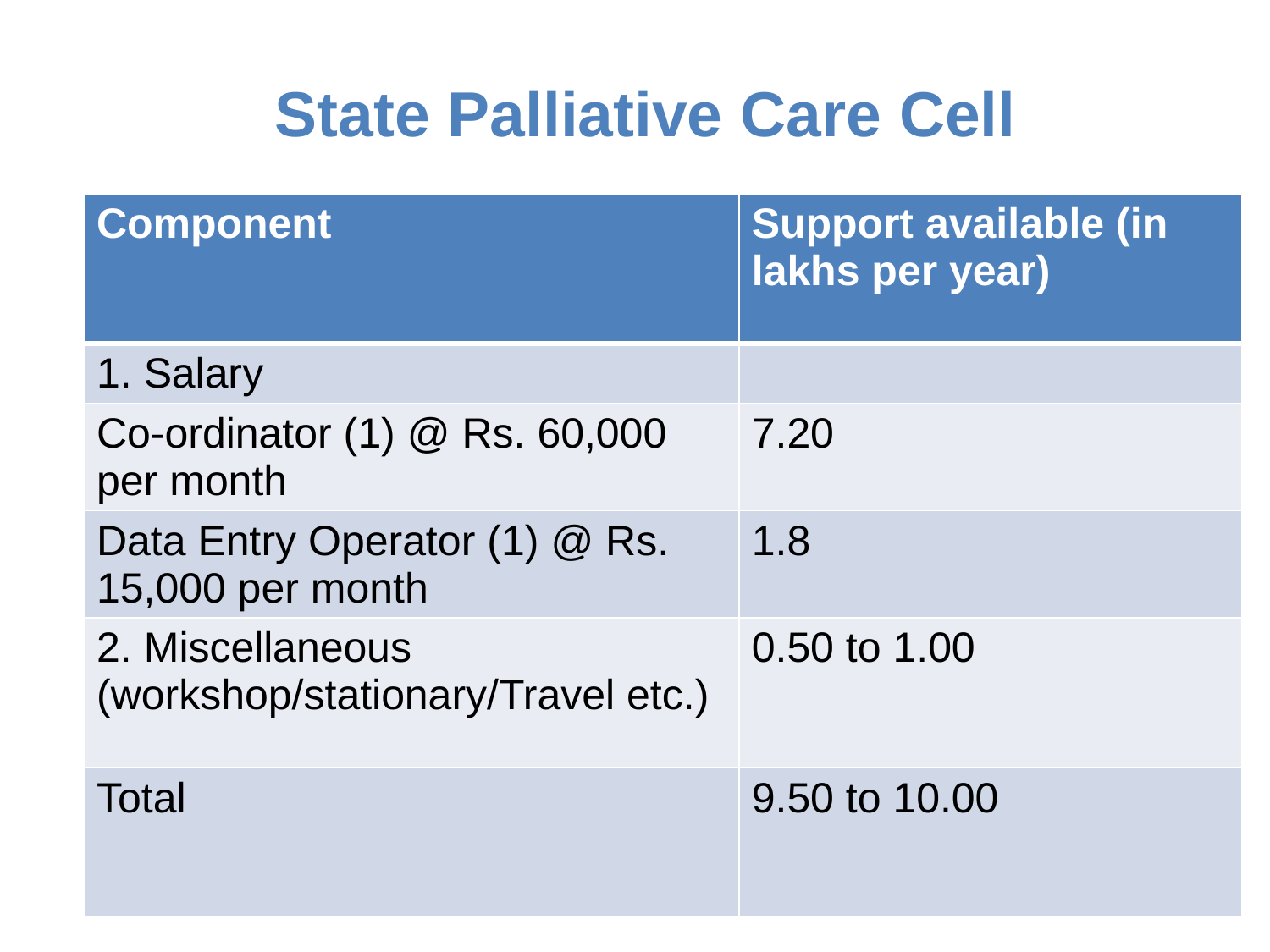

# State Palliative Care Cell
| Component | Support available (in lakhs per year) |
| --- | --- |
| 1. Salary |  |
| Co-ordinator (1) @ Rs. 60,000 per month | 7.20 |
| Data Entry Operator (1) @ Rs. 15,000 per month | 1.8 |
| 2. Miscellaneous (workshop/stationary/Travel etc.) | 0.50 to 1.00 |
| Total | 9.50 to 10.00 |